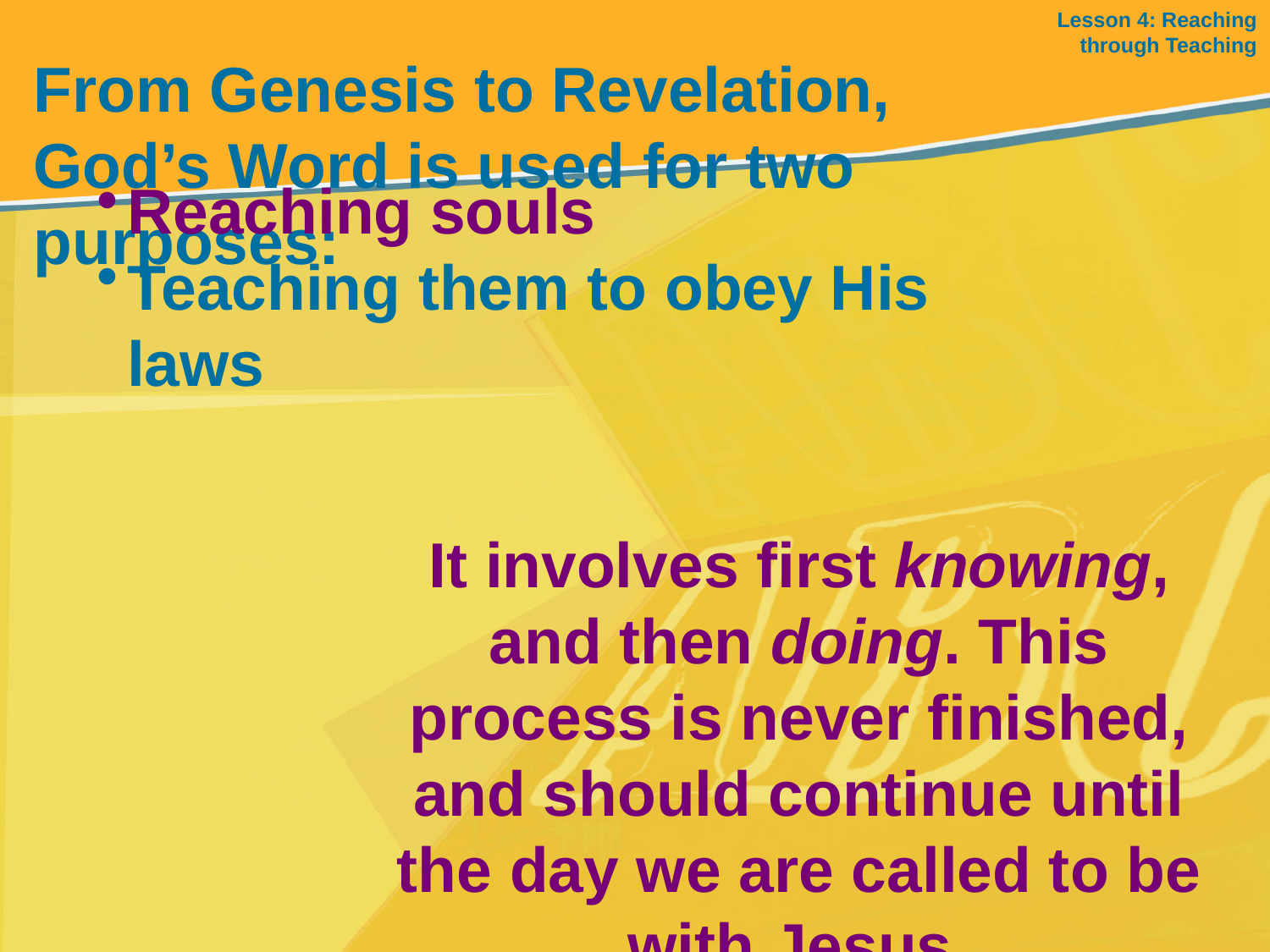

Lesson 4: Reaching through Teaching
From Genesis to Revelation, God’s Word is used for two purposes:
Reaching souls
Teaching them to obey His laws
It involves first knowing, and then doing. This process is never finished, and should continue until the day we are called to be with Jesus.